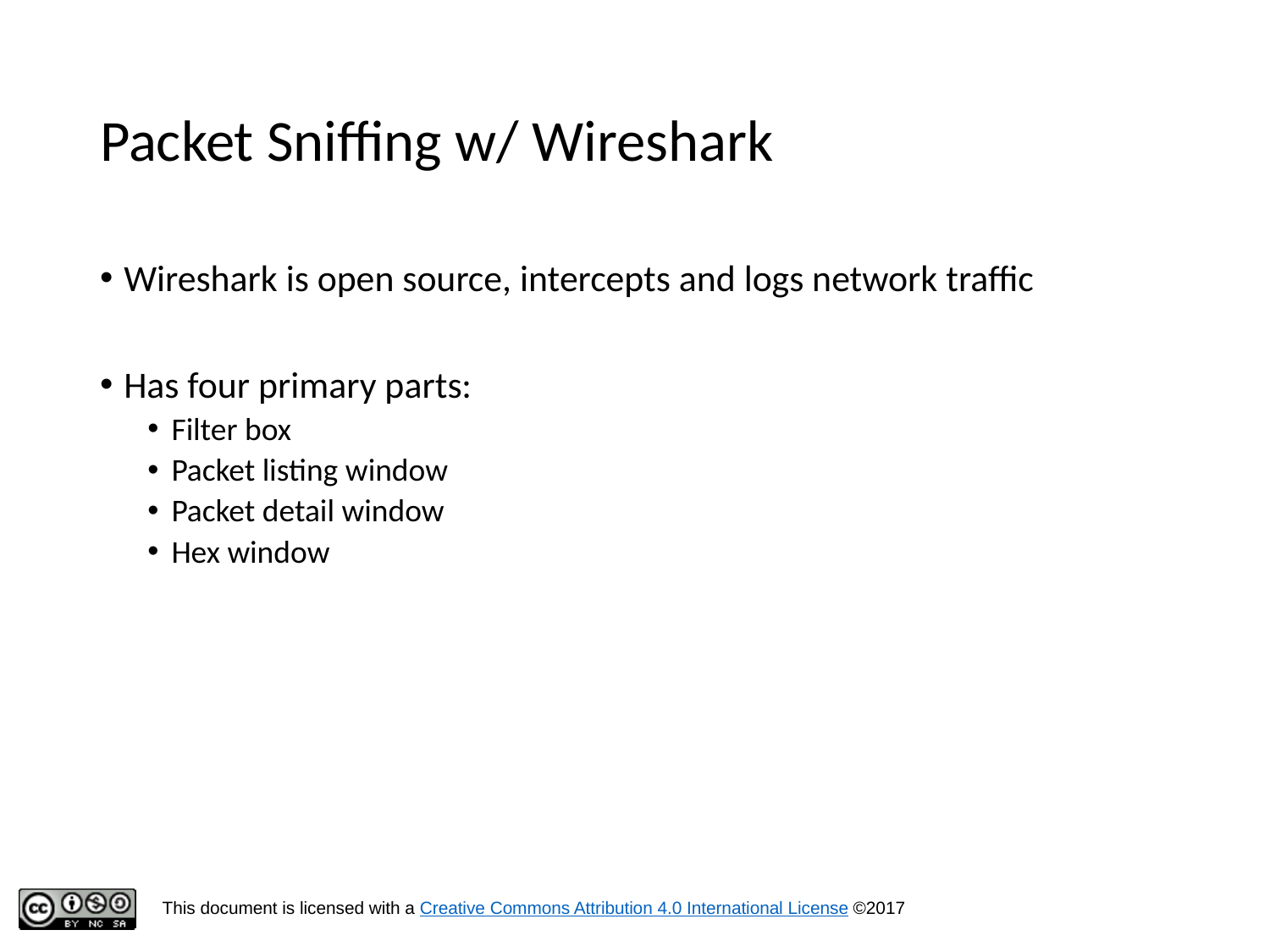

# Packet Sniffing w/ Wireshark
Wireshark is open source, intercepts and logs network traffic

Has four primary parts:
Filter box
Packet listing window
Packet detail window
Hex window